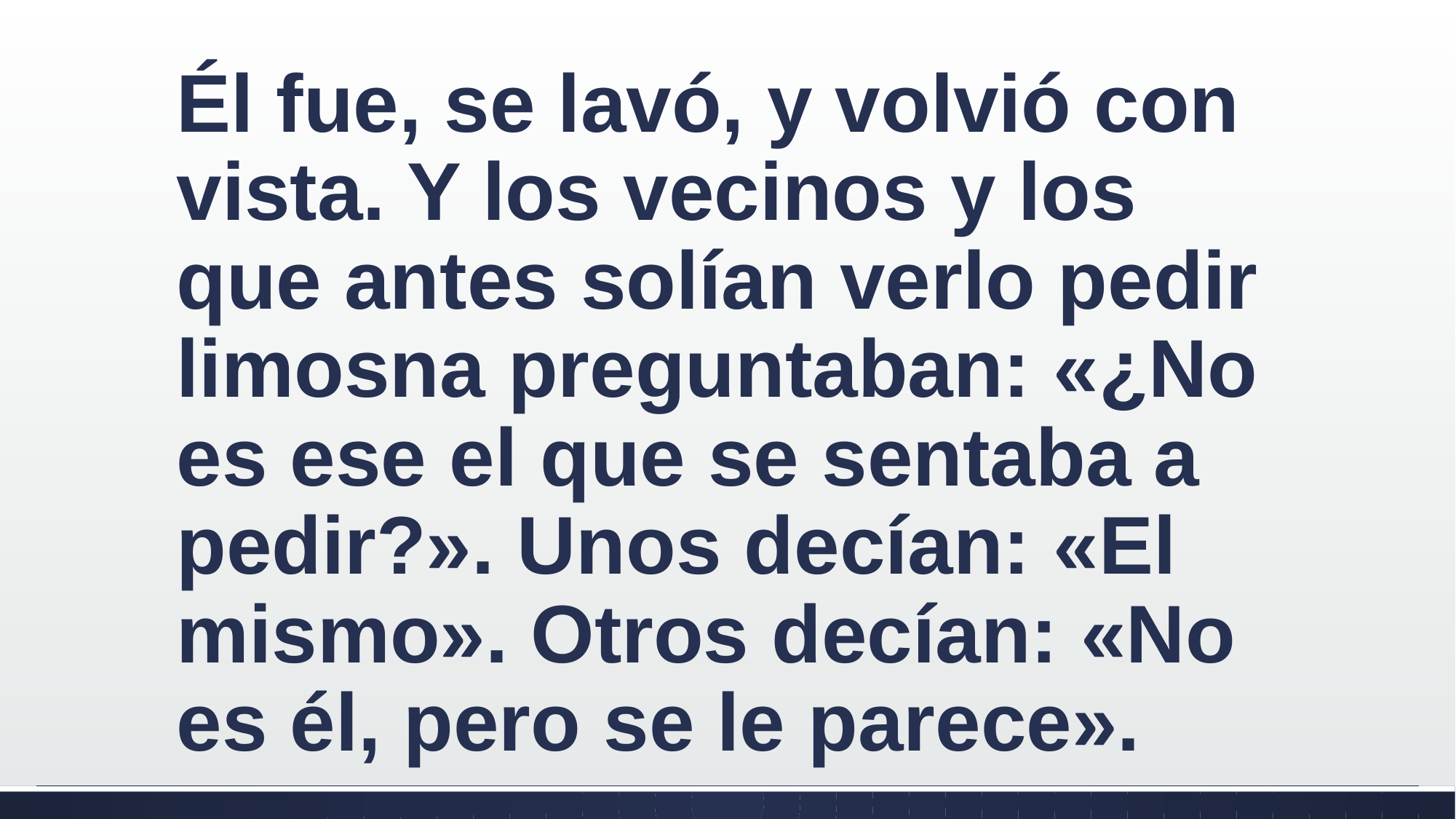

#
Él fue, se lavó, y volvió con vista. Y los vecinos y los que antes solían verlo pedir limosna preguntaban: «¿No es ese el que se sentaba a pedir?». Unos decían: «El mismo». Otros decían: «No es él, pero se le parece».